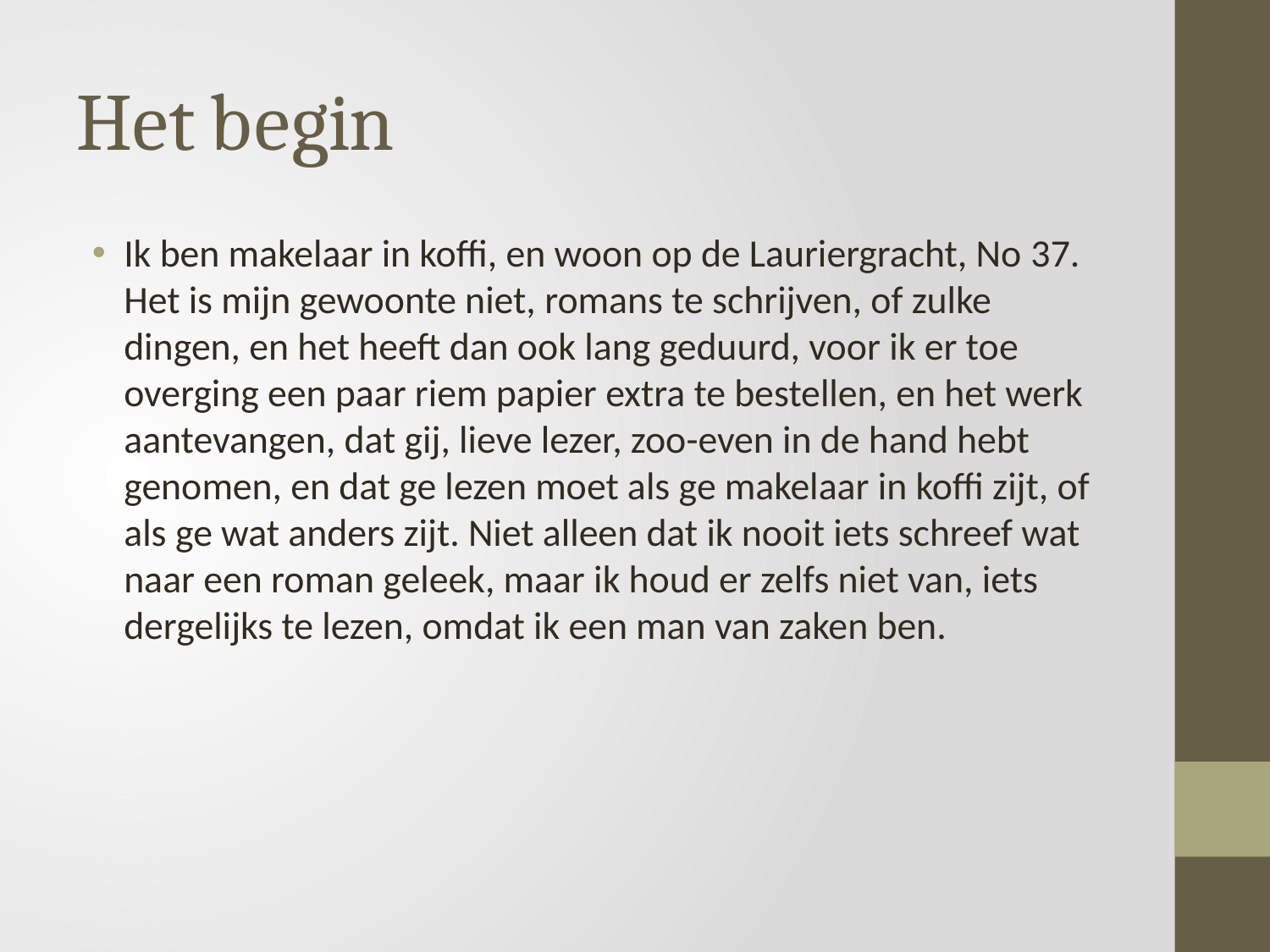

# Het begin
Ik ben makelaar in koffi, en woon op de Lauriergracht, No 37. Het is mijn gewoonte niet, romans te schrijven, of zulke dingen, en het heeft dan ook lang geduurd, voor ik er toe overging een paar riem papier extra te bestellen, en het werk aantevangen, dat gij, lieve lezer, zoo-even in de hand hebt genomen, en dat ge lezen moet als ge makelaar in koffi zijt, of als ge wat anders zijt. Niet alleen dat ik nooit iets schreef wat naar een roman geleek, maar ik houd er zelfs niet van, iets dergelijks te lezen, omdat ik een man van zaken ben.